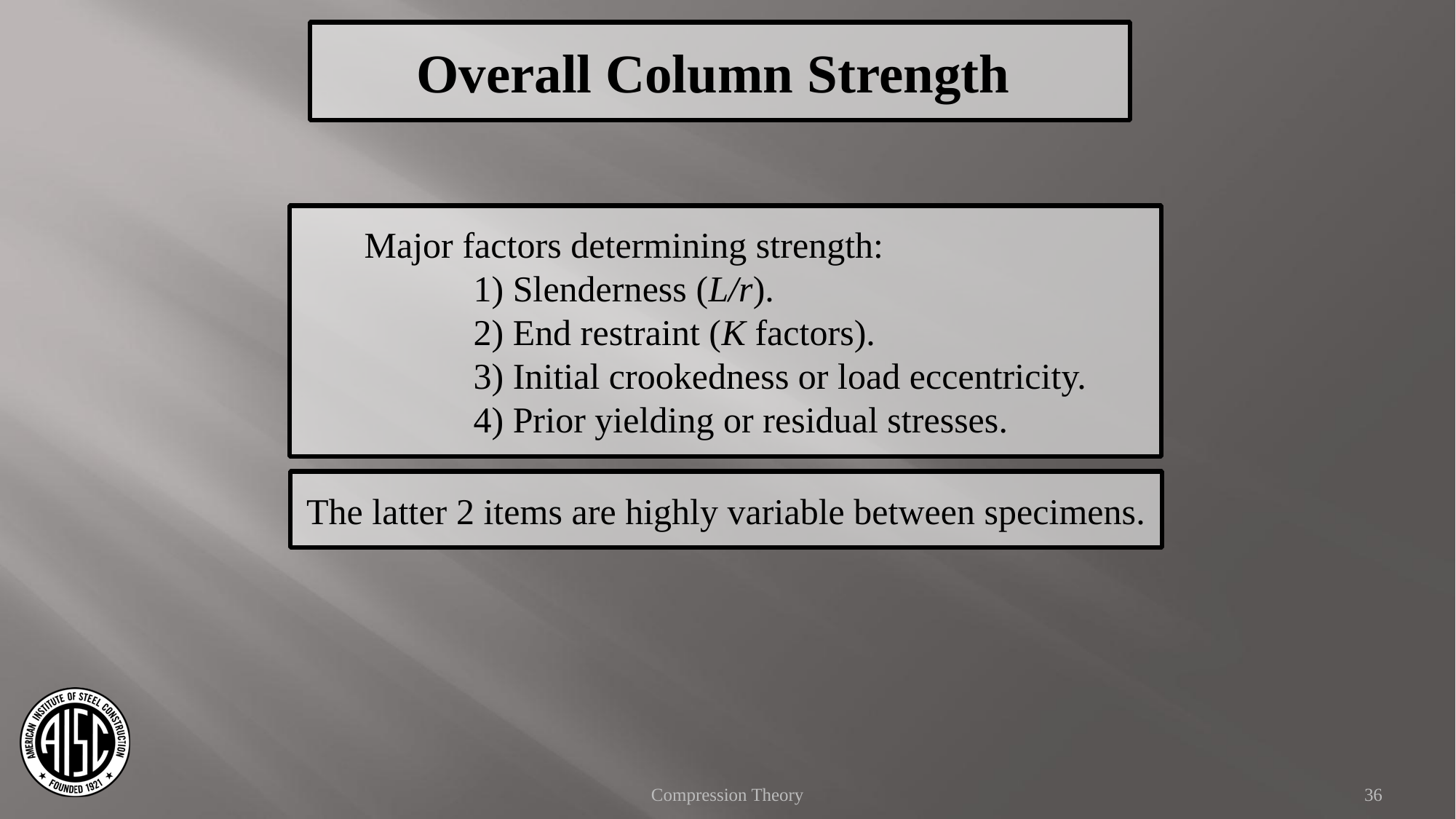

Overall Column Strength
Major factors determining strength:
	1) Slenderness (L/r).
	2) End restraint (K factors).
	3) Initial crookedness or load eccentricity.
	4) Prior yielding or residual stresses.
The latter 2 items are highly variable between specimens.
Compression Theory
36